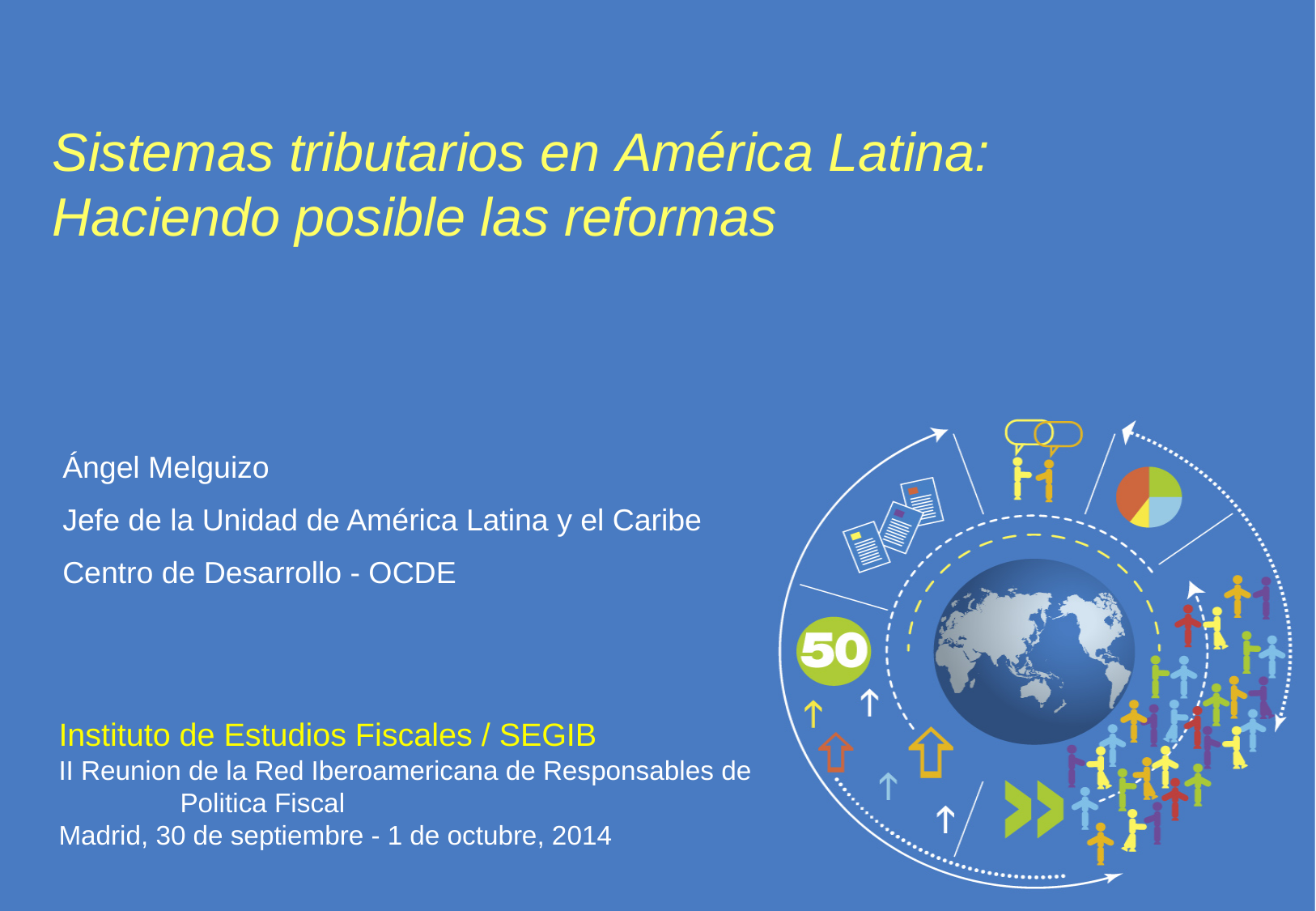

Sistemas tributarios en América Latina:
Haciendo posible las reformas

Ángel Melguizo
Jefe de la Unidad de América Latina y el Caribe
Centro de Desarrollo - OCDE
Instituto de Estudios Fiscales / SEGIB
II Reunion de la Red Iberoamericana de Responsables de
	Politica Fiscal
Madrid, 30 de septiembre - 1 de octubre, 2014